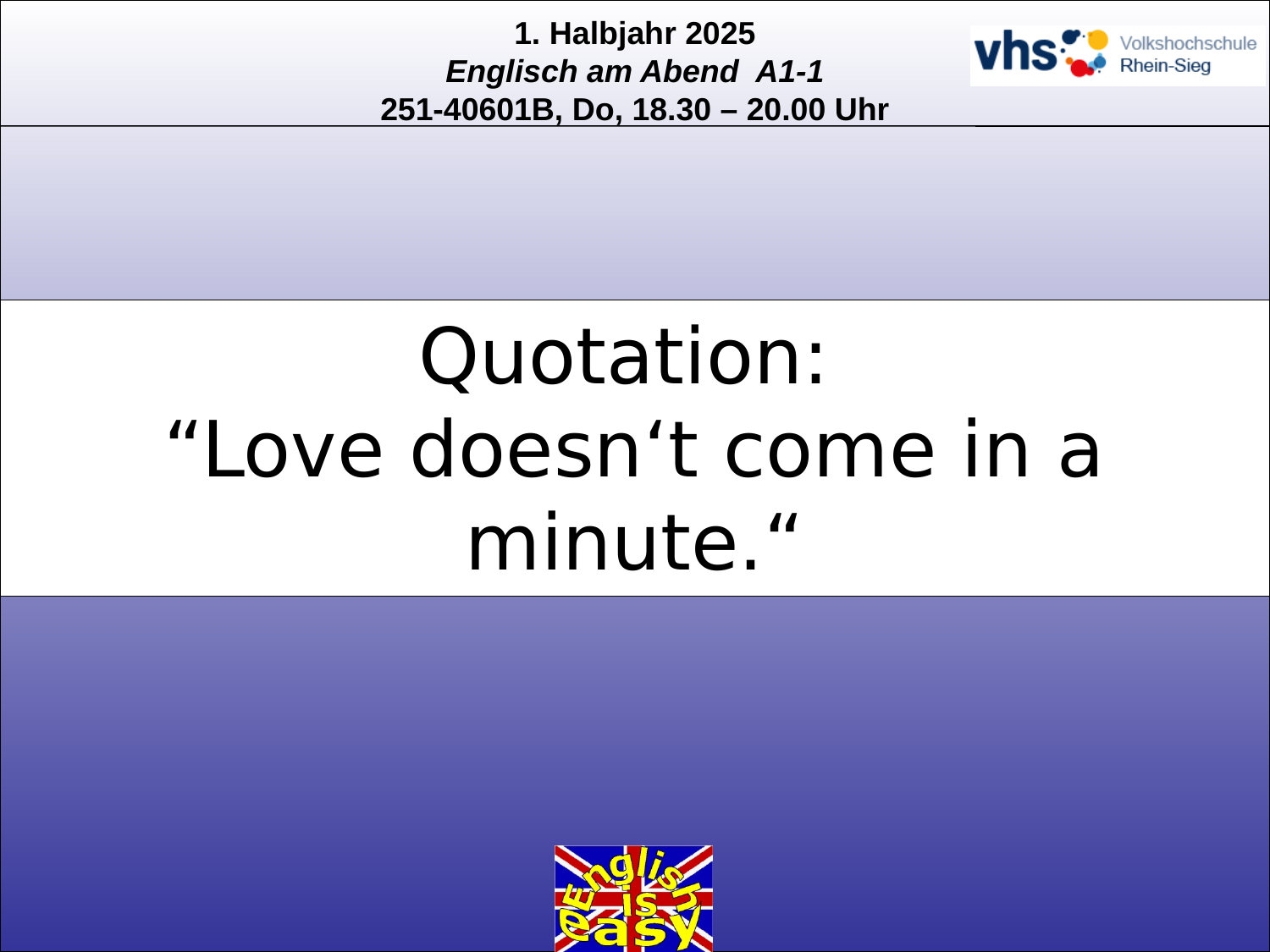

Quotation:
“Love doesn‘t come in a minute.“